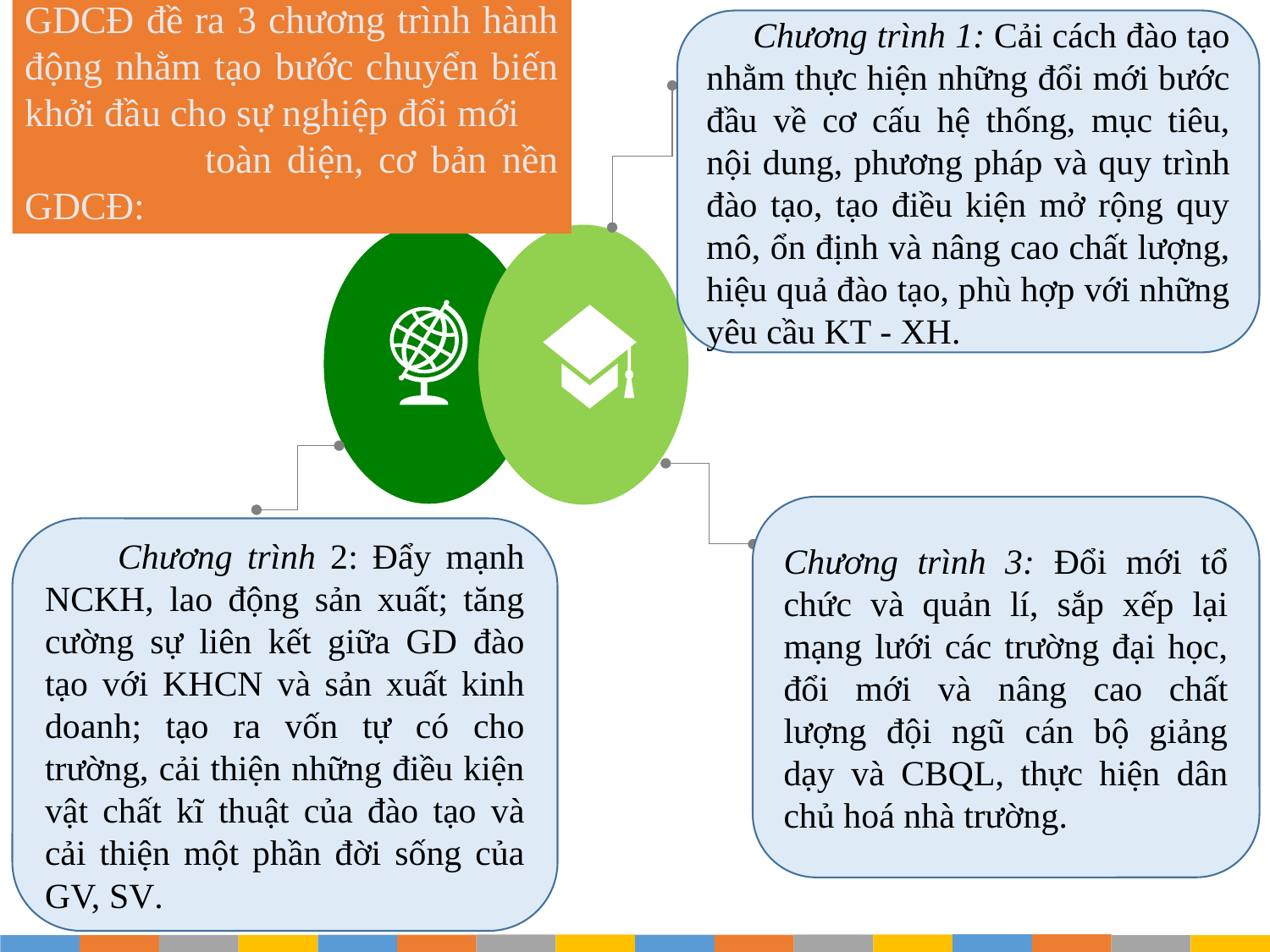

GDCĐ đề ra 3 chương trình hành động nhằm tạo bước chuyển biến khởi đầu cho sự nghiệp đổi mới                 toàn diện, cơ bản nền GDCĐ:
     Chương trình 1: Cải cách đào tạo nhằm thực hiện những đổi mới bước đầu về cơ cấu hệ thống, mục tiêu, nội dung, phương pháp và quy trình đào tạo, tạo điều kiện mở rộng quy mô, ổn định và nâng cao chất lượng, hiệu quả đào tạo, phù hợp với những yêu cầu KT - XH.

Chương trình 3: Đổi mới tổ chức và quản lí, sắp xếp lại mạng lưới các trường đại học, đổi mới và nâng cao chất lượng đội ngũ cán bộ giảng dạy và CBQL, thực hiện dân chủ hoá nhà trường.
     Chương trình 2: Đẩy mạnh NCKH, lao động sản xuất; tăng cường sự liên kết giữa GD đào tạo với KHCN và sản xuất kinh doanh; tạo ra vốn tự có cho trường, cải thiện những điều kiện vật chất kĩ thuật của đào tạo và cải thiện một phần đời sống của GV, SV.